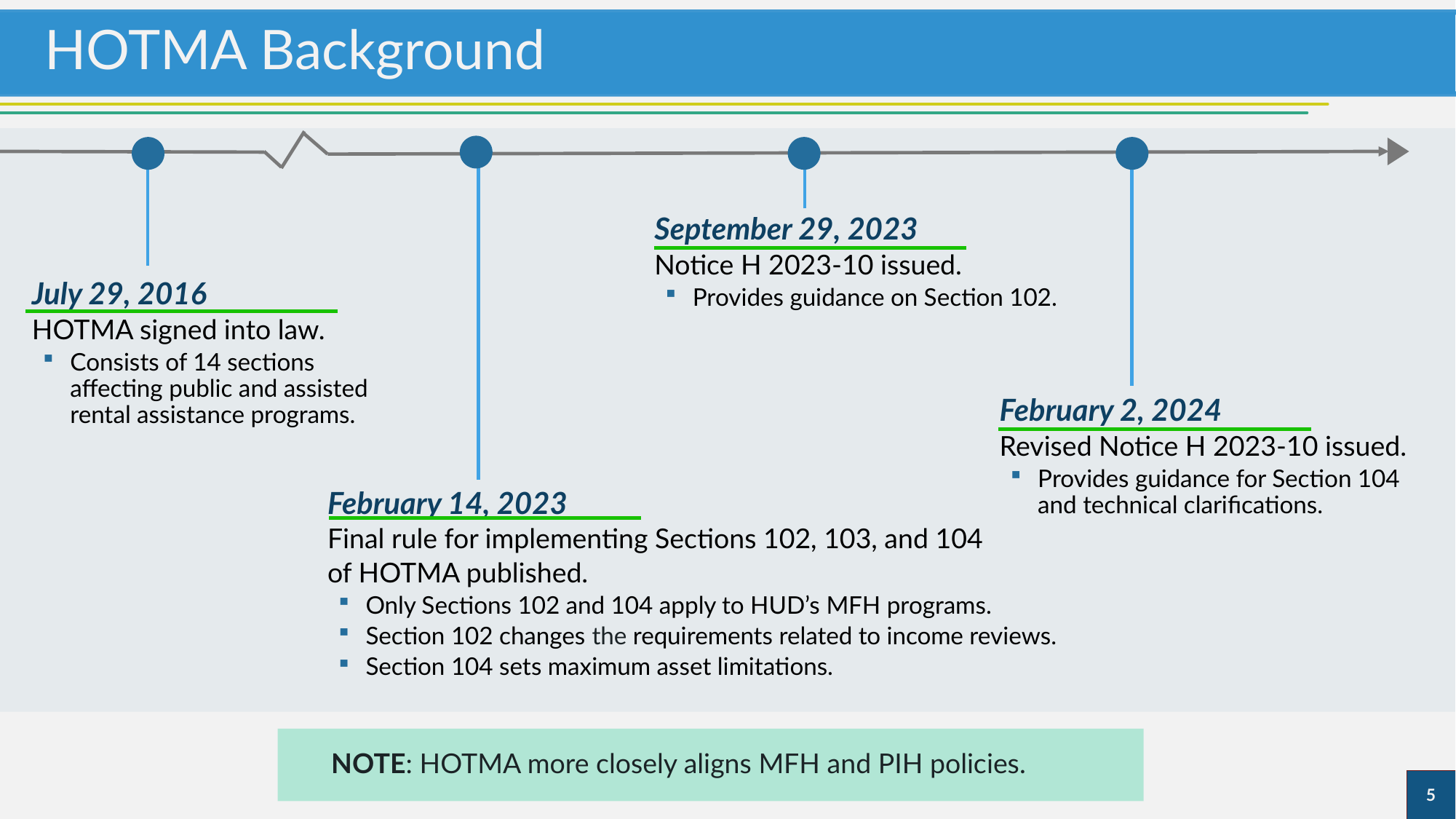

# HOTMA Background

February 14, 2023
Final rule for implementing Sections 102, 103, and 104
of HOTMA published.
Only Sections 102 and 104 apply to HUD’s MFH programs.
Section 102 changes the requirements related to income reviews.
Section 104 sets maximum asset limitations.

September 29, 2023
Notice H 2023-10 issued.
Provides guidance on Section 102.

February 2, 2024
Revised Notice H 2023-10 issued.
Provides guidance for Section 104 and technical clarifications.

July 29, 2016
HOTMA signed into law.
Consists of 14 sections affecting public and assisted rental assistance programs.

NOTE: HOTMA more closely aligns MFH and PIH policies.